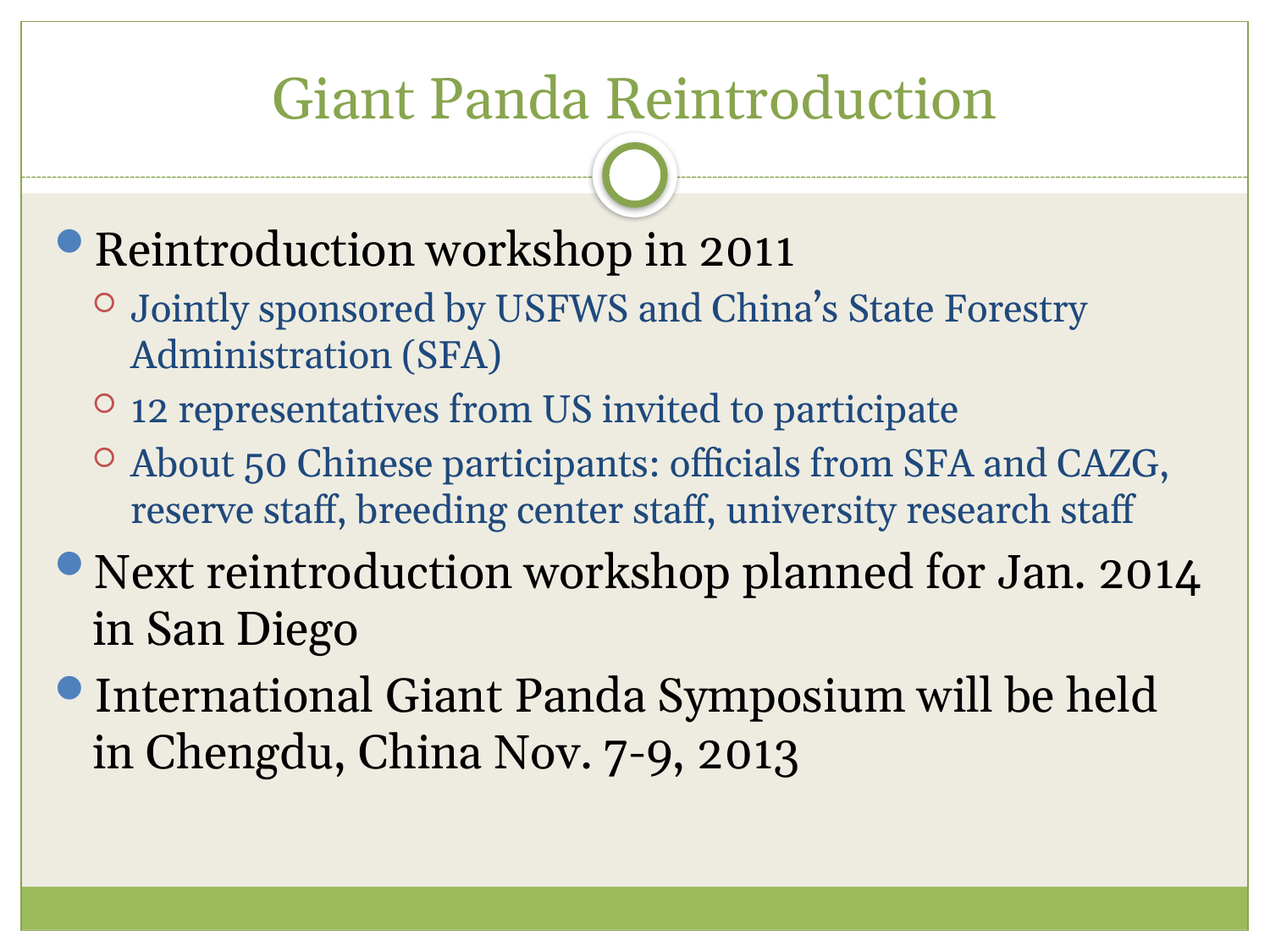

# Giant Panda Reintroduction
Reintroduction workshop in 2011
Jointly sponsored by USFWS and China’s State Forestry Administration (SFA)
12 representatives from US invited to participate
About 50 Chinese participants: officials from SFA and CAZG, reserve staff, breeding center staff, university research staff
Next reintroduction workshop planned for Jan. 2014 in San Diego
International Giant Panda Symposium will be held in Chengdu, China Nov. 7-9, 2013